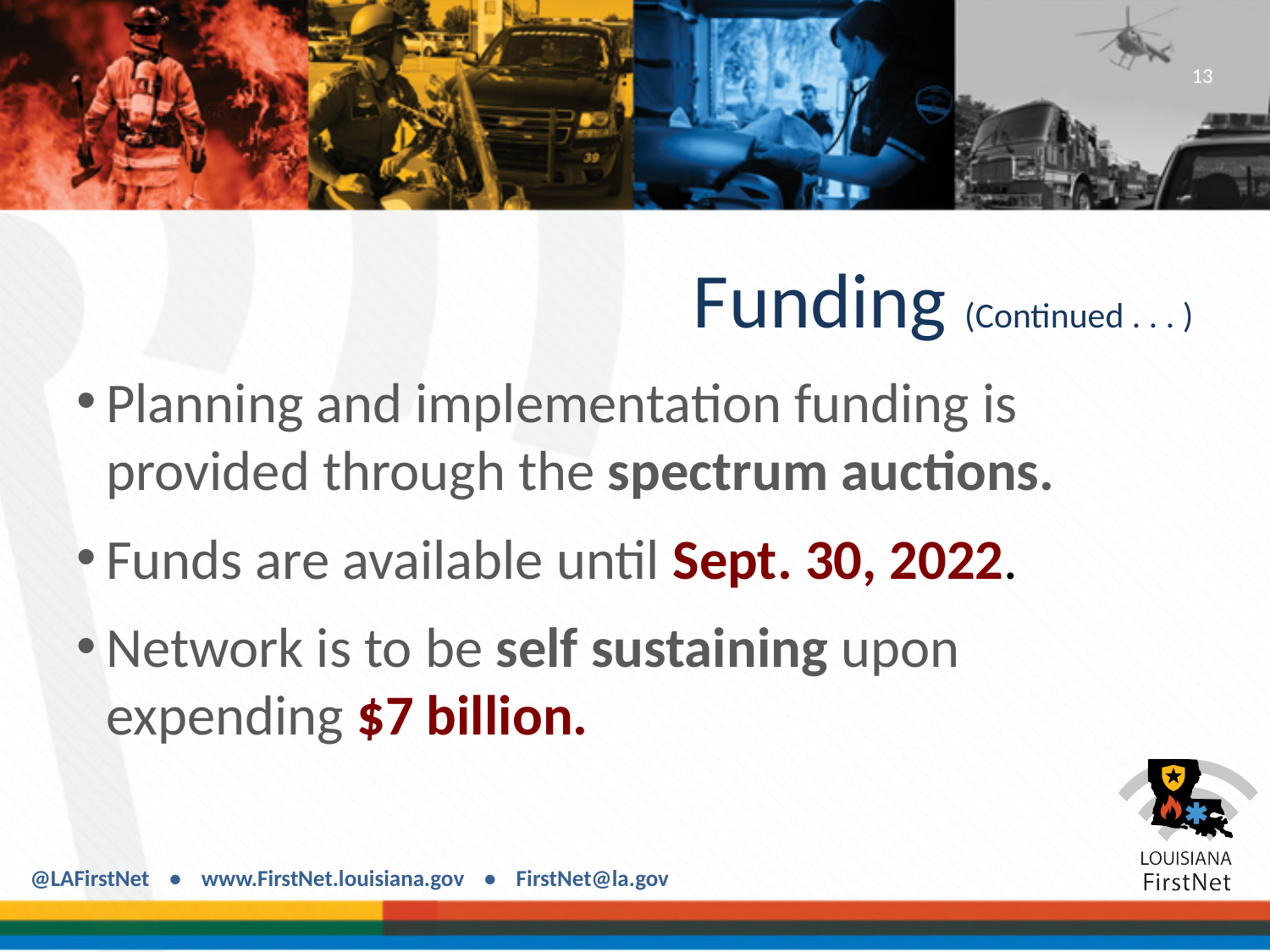

13
# Funding (Continued . . . )
Planning and implementation funding is provided through the spectrum auctions.
Funds are available until Sept. 30, 2022.
Network is to be self sustaining upon expending $7 billion.